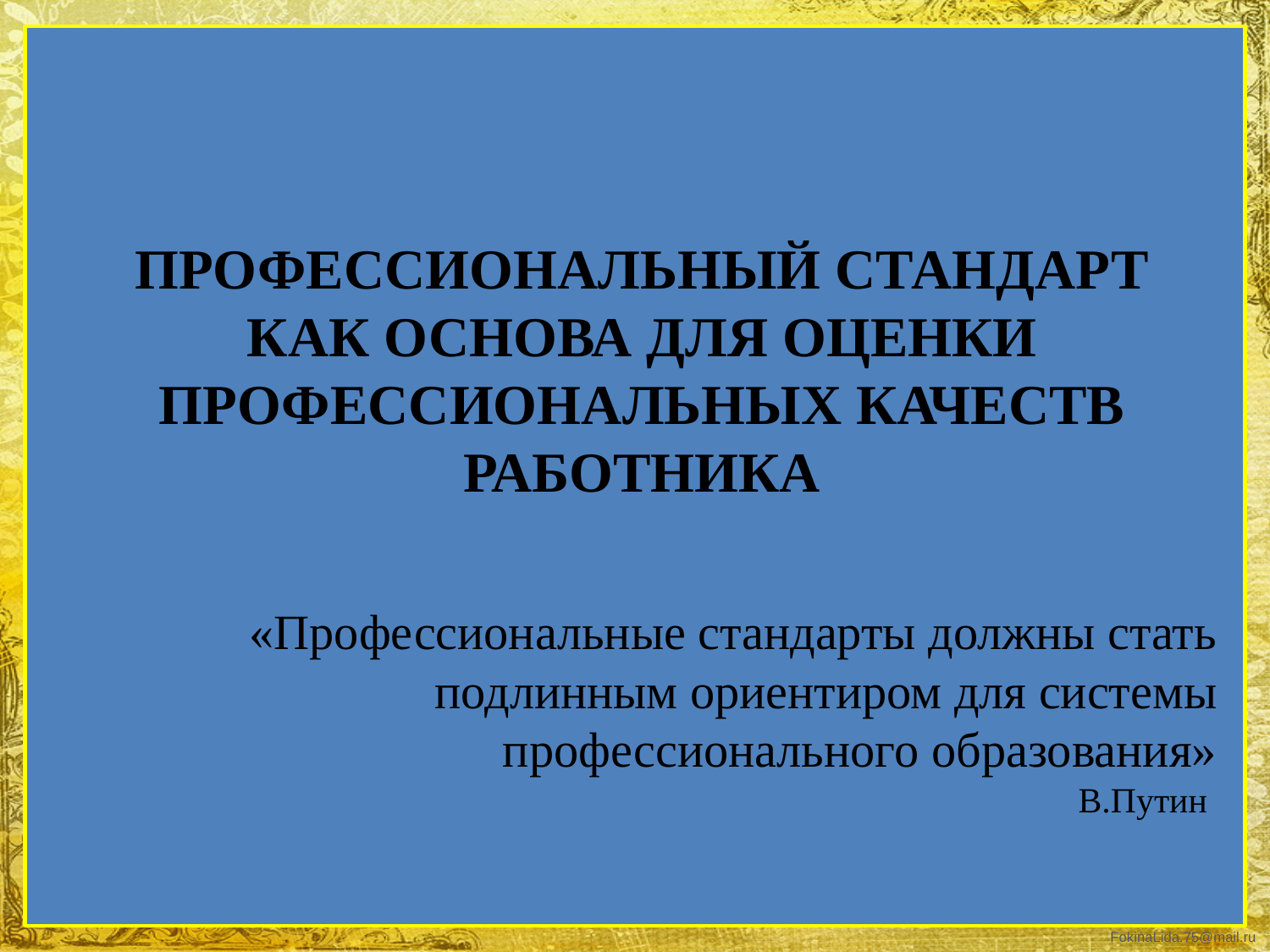

ПРОФЕССИОНАЛЬНЫЙ СТАНДАРТ КАК ОСНОВА ДЛЯ ОЦЕНКИ ПРОФЕССИОНАЛЬНЫХ КАЧЕСТВ РАБОТНИКА
# «Профессиональные стандарты должны стать подлинным ориентиром для системы профессионального образования» В.Путин